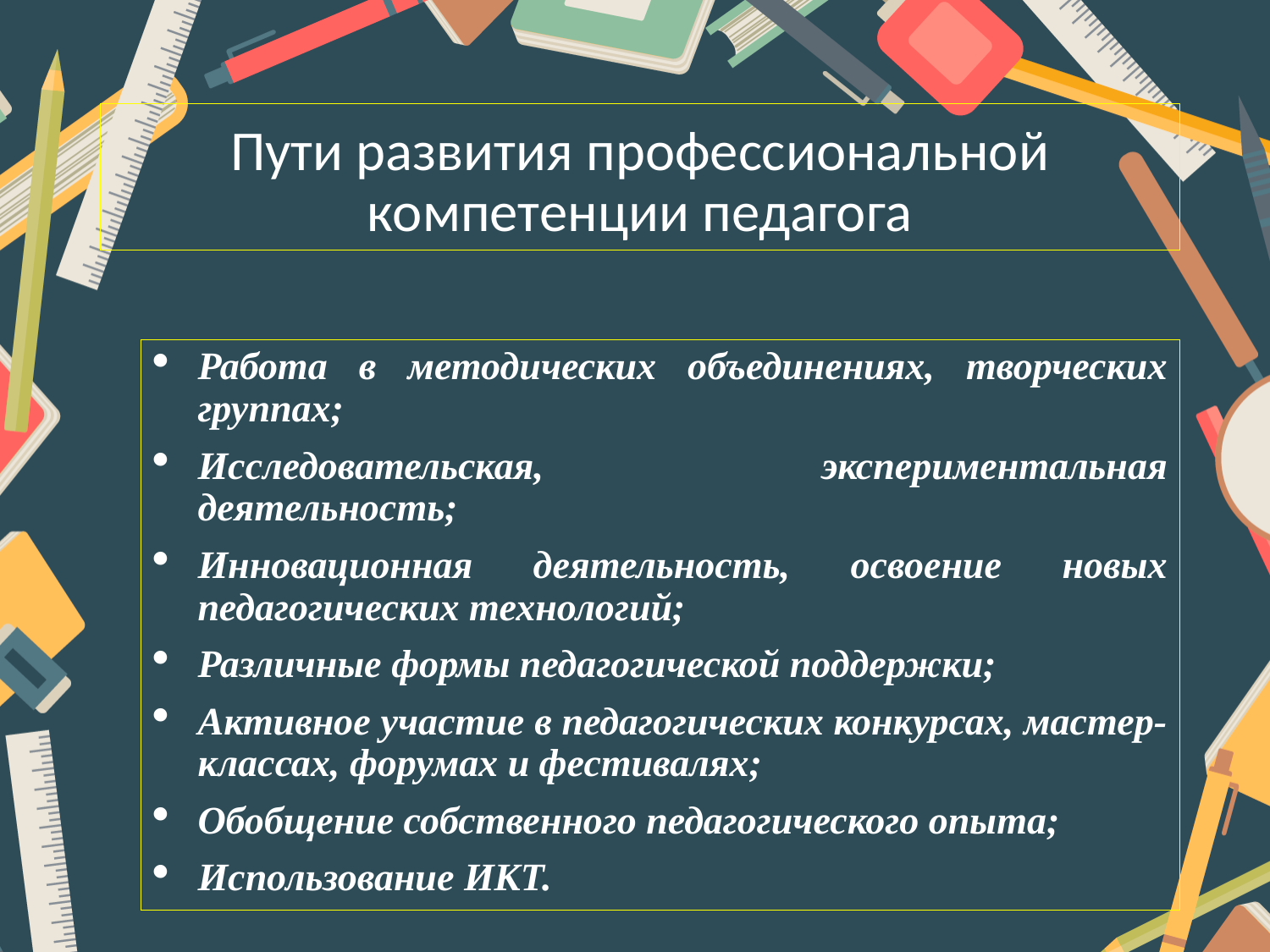

# Пути развития профессиональной компетенции педагога
Работа в методических объединениях, творческих группах;
Исследовательская, экспериментальная деятельность;
Инновационная деятельность, освоение новых педагогических технологий;
Различные формы педагогической поддержки;
Активное участие в педагогических конкурсах, мастер-классах, форумах и фестивалях;
Обобщение собственного педагогического опыта;
Использование ИКТ.